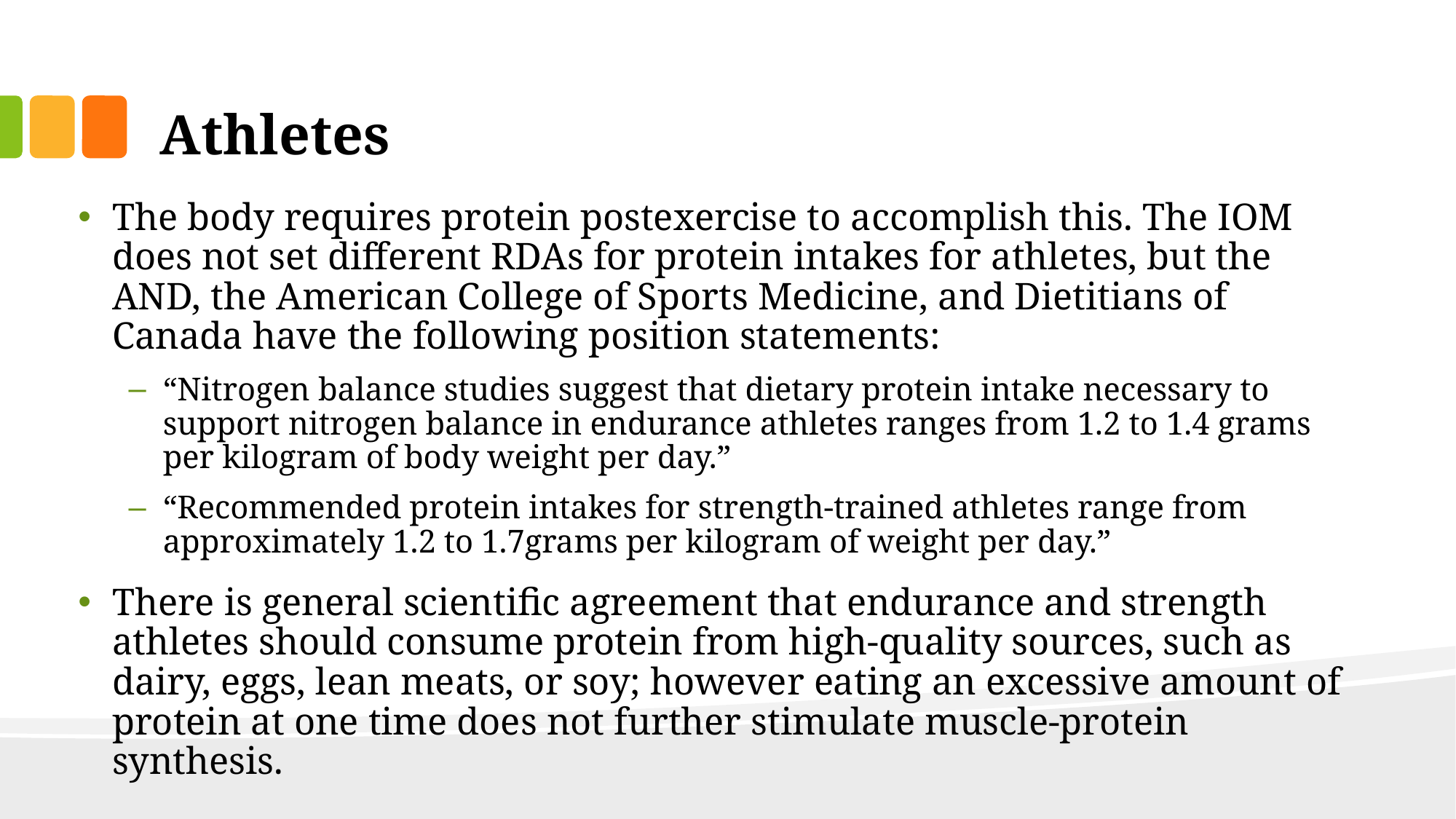

# Athletes
The body requires protein postexercise to accomplish this. The IOM does not set different RDAs for protein intakes for athletes, but the AND, the American College of Sports Medicine, and Dietitians of Canada have the following position statements:
“Nitrogen balance studies suggest that dietary protein intake necessary to support nitrogen balance in endurance athletes ranges from 1.2 to 1.4 grams per kilogram of body weight per day.”
“Recommended protein intakes for strength-trained athletes range from approximately 1.2 to 1.7grams per kilogram of weight per day.”
There is general scientific agreement that endurance and strength athletes should consume protein from high-quality sources, such as dairy, eggs, lean meats, or soy; however eating an excessive amount of protein at one time does not further stimulate muscle-protein synthesis.